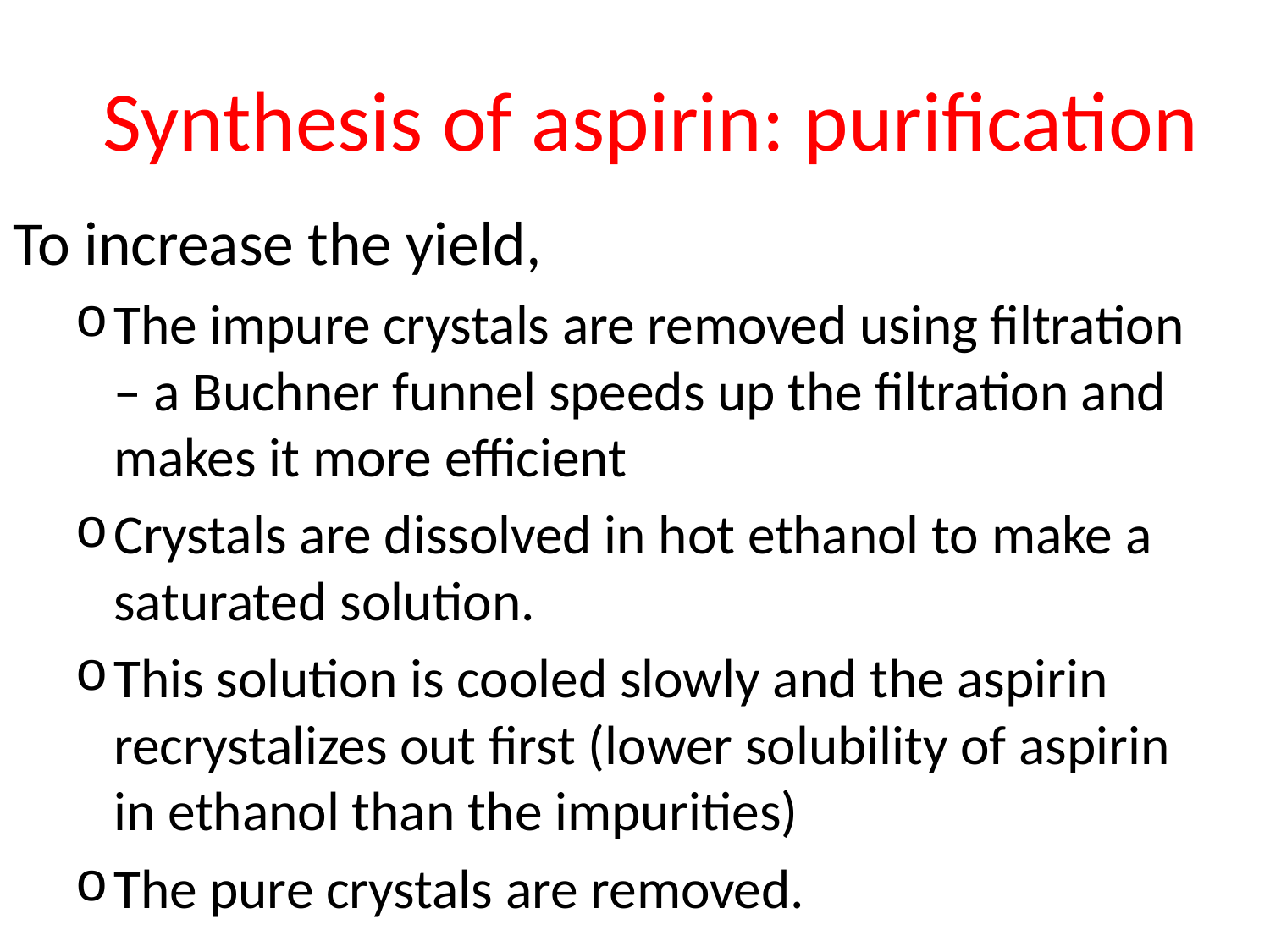

# Synthesis of aspirin: purification
To increase the yield,
The impure crystals are removed using filtration – a Buchner funnel speeds up the filtration and makes it more efficient
Crystals are dissolved in hot ethanol to make a saturated solution.
This solution is cooled slowly and the aspirin recrystalizes out first (lower solubility of aspirin in ethanol than the impurities)
The pure crystals are removed.